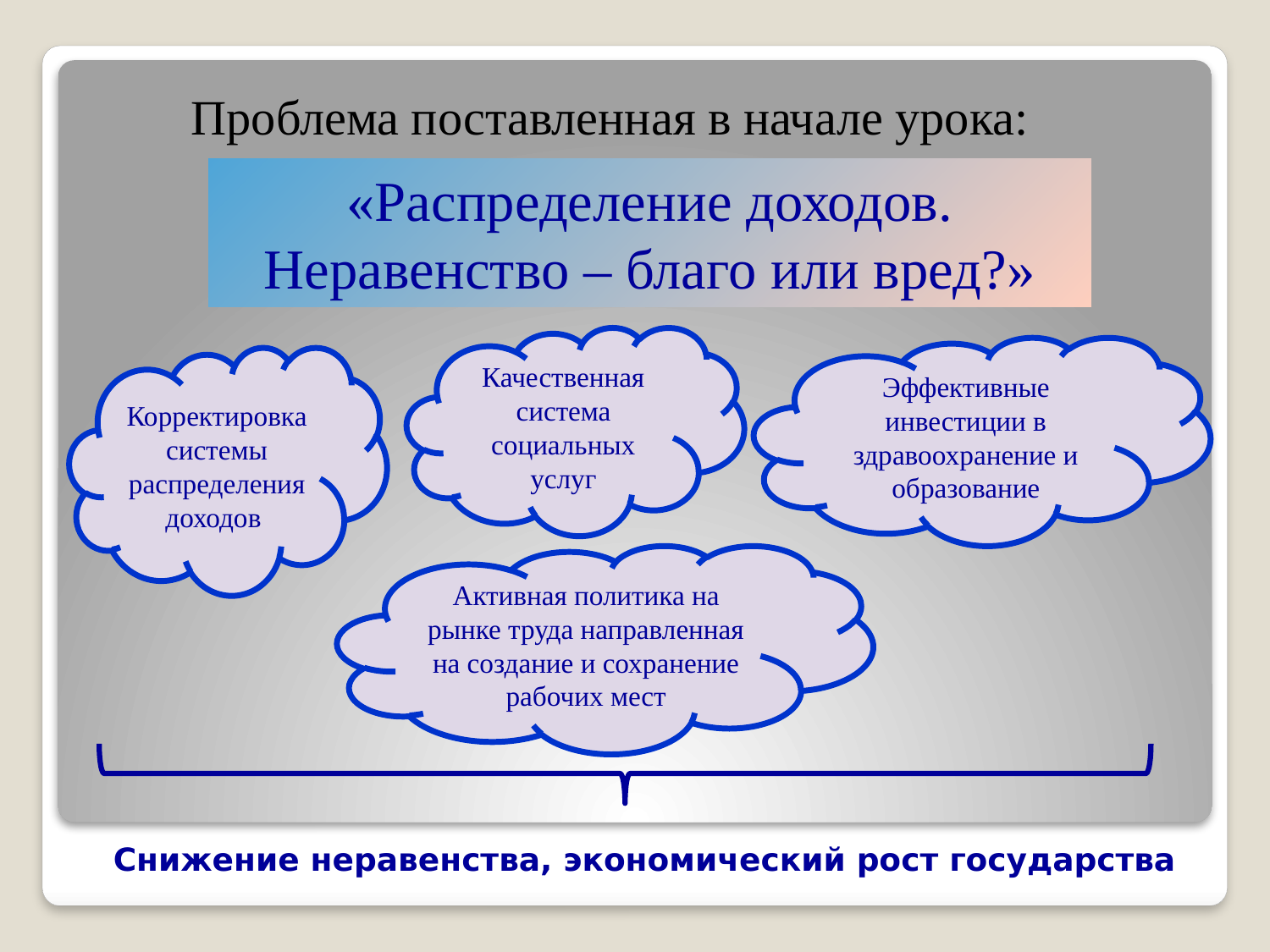

Проблема поставленная в начале урока:
 «Распределение доходов.
Неравенство – благо или вред?»

Качественная система социальных услуг
Эффективные инвестиции в здравоохранение и образование
Корректировка системы распределения доходов
Активная политика на рынке труда направленная на создание и сохранение рабочих мест
Снижение неравенства, экономический рост государства